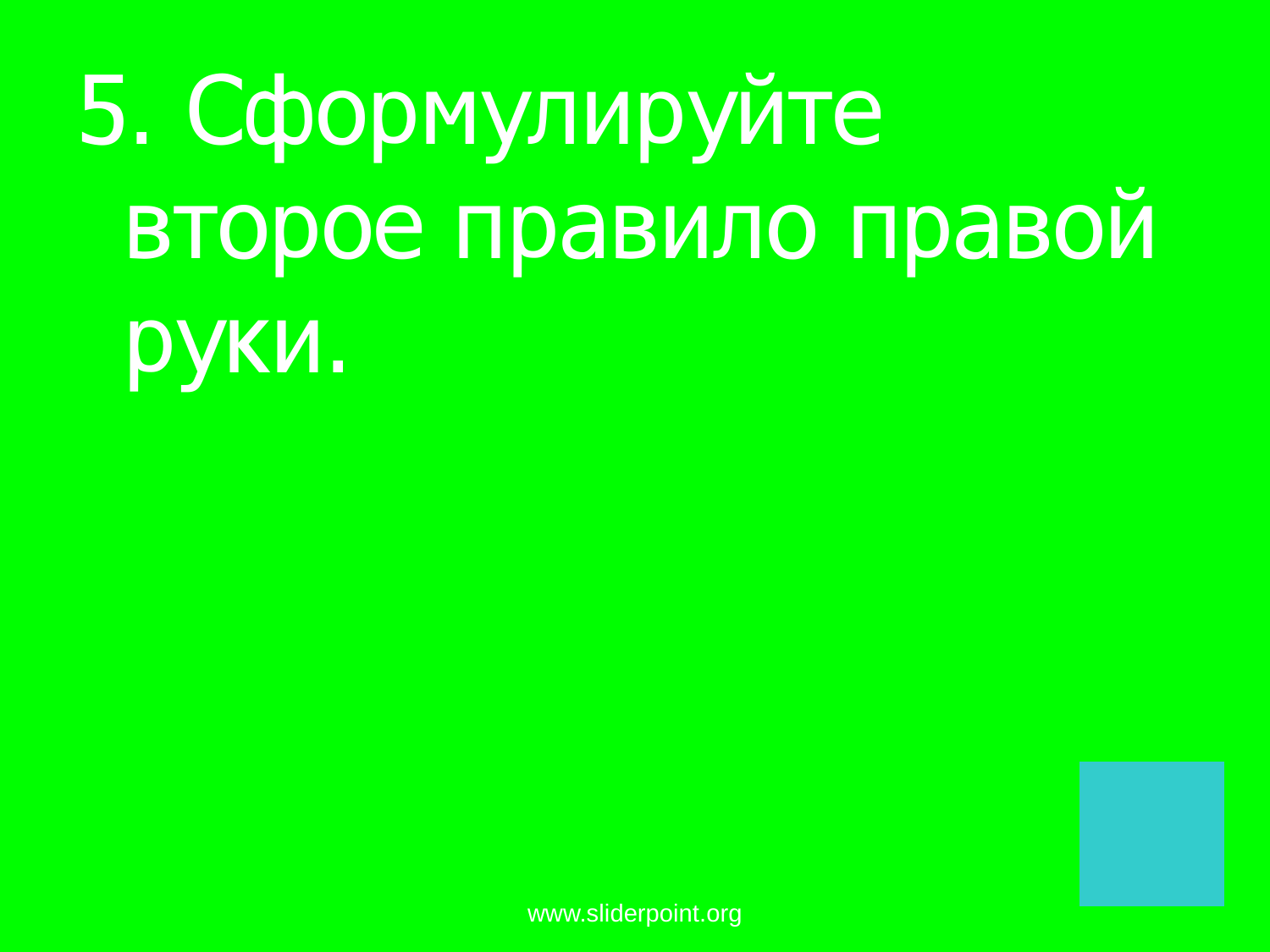

5. Сформулируйте второе правило правой руки.

www.sliderpoint.org